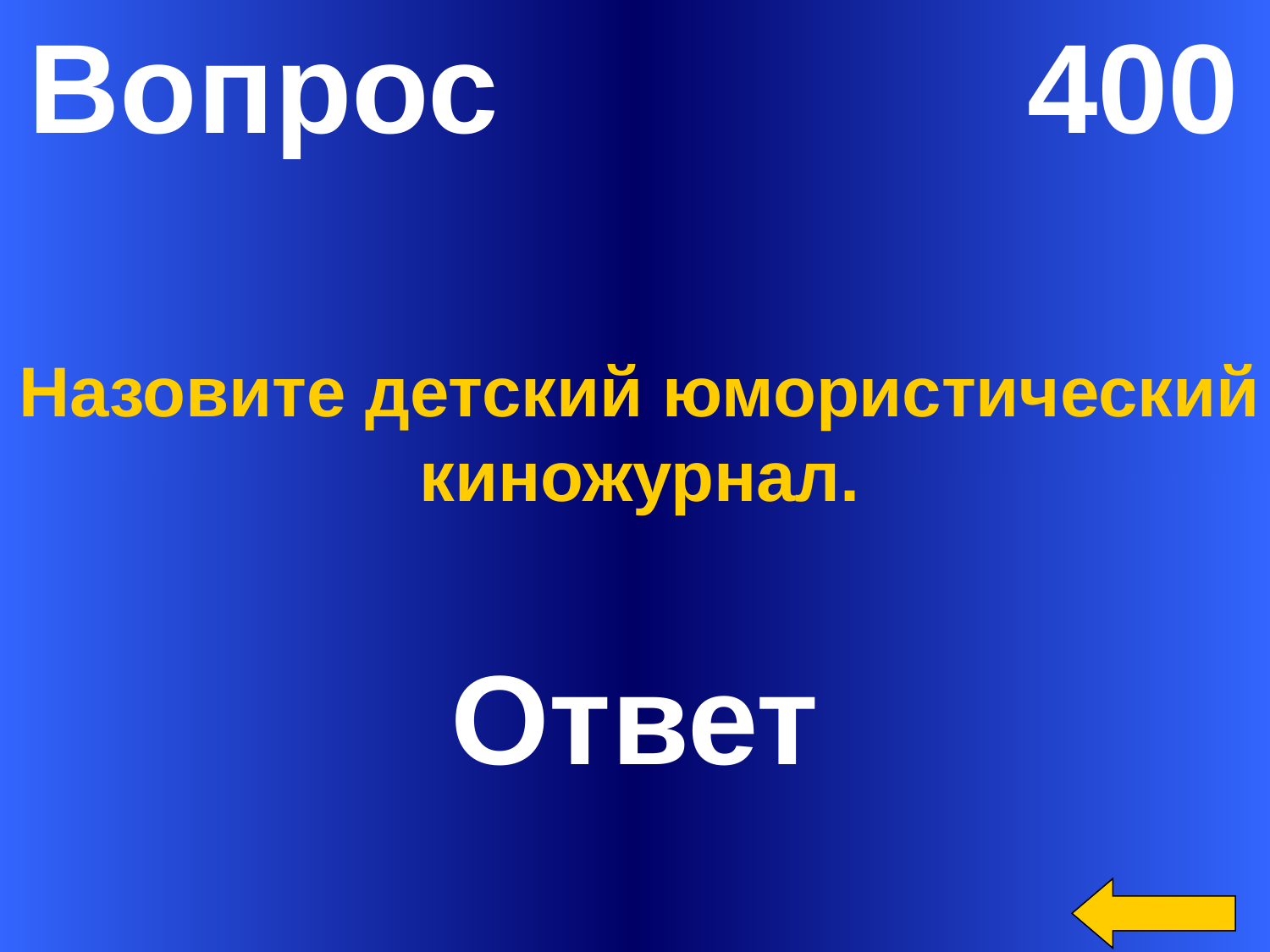

Вопрос               400
Назовите детский юмористический
киножурнал.
Ответ